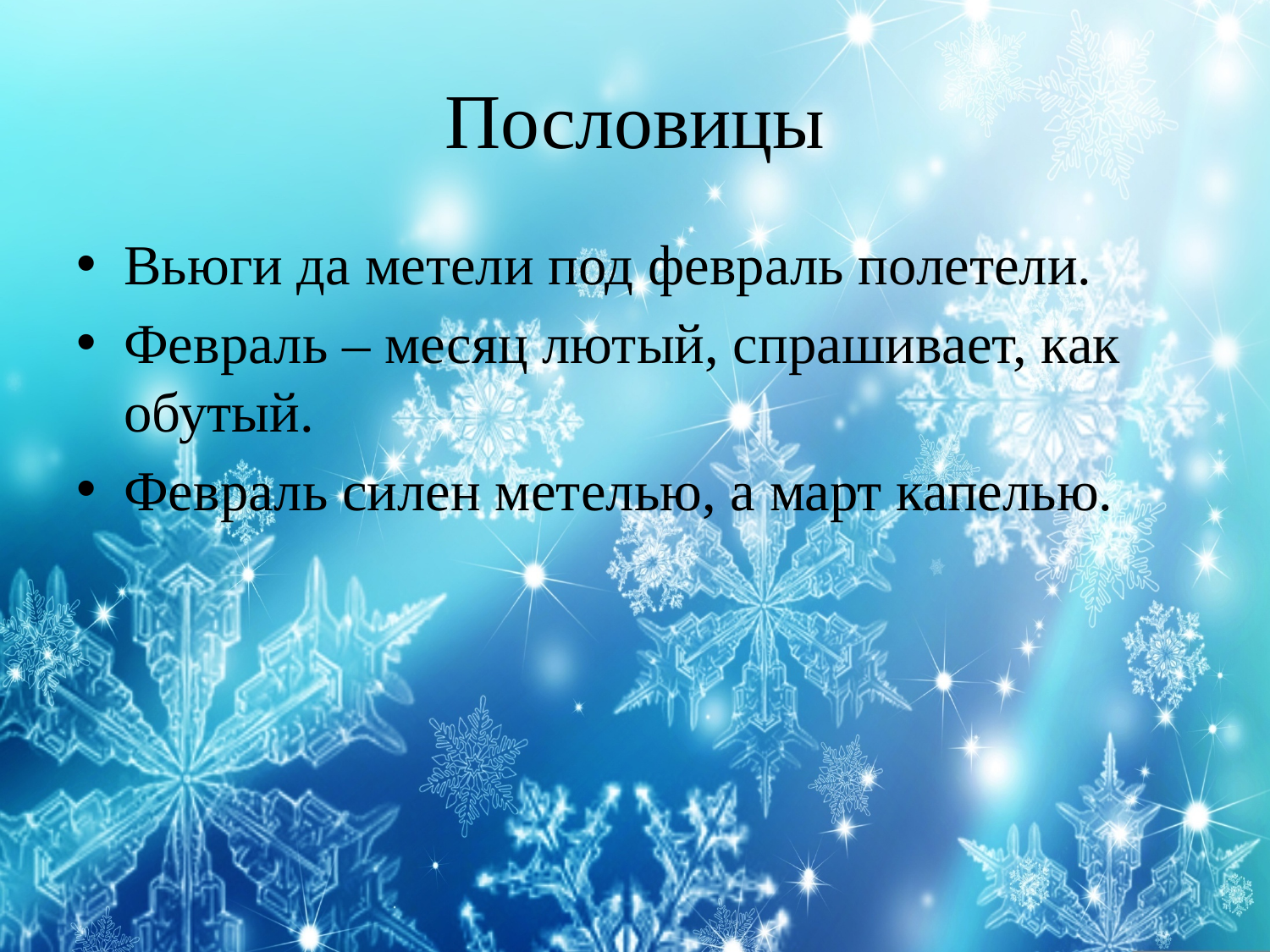

# Пословицы
Вьюги да метели под февраль полетели.
Февраль – месяц лютый, спрашивает, как обутый.
Февраль силен метелью, а март капелью.